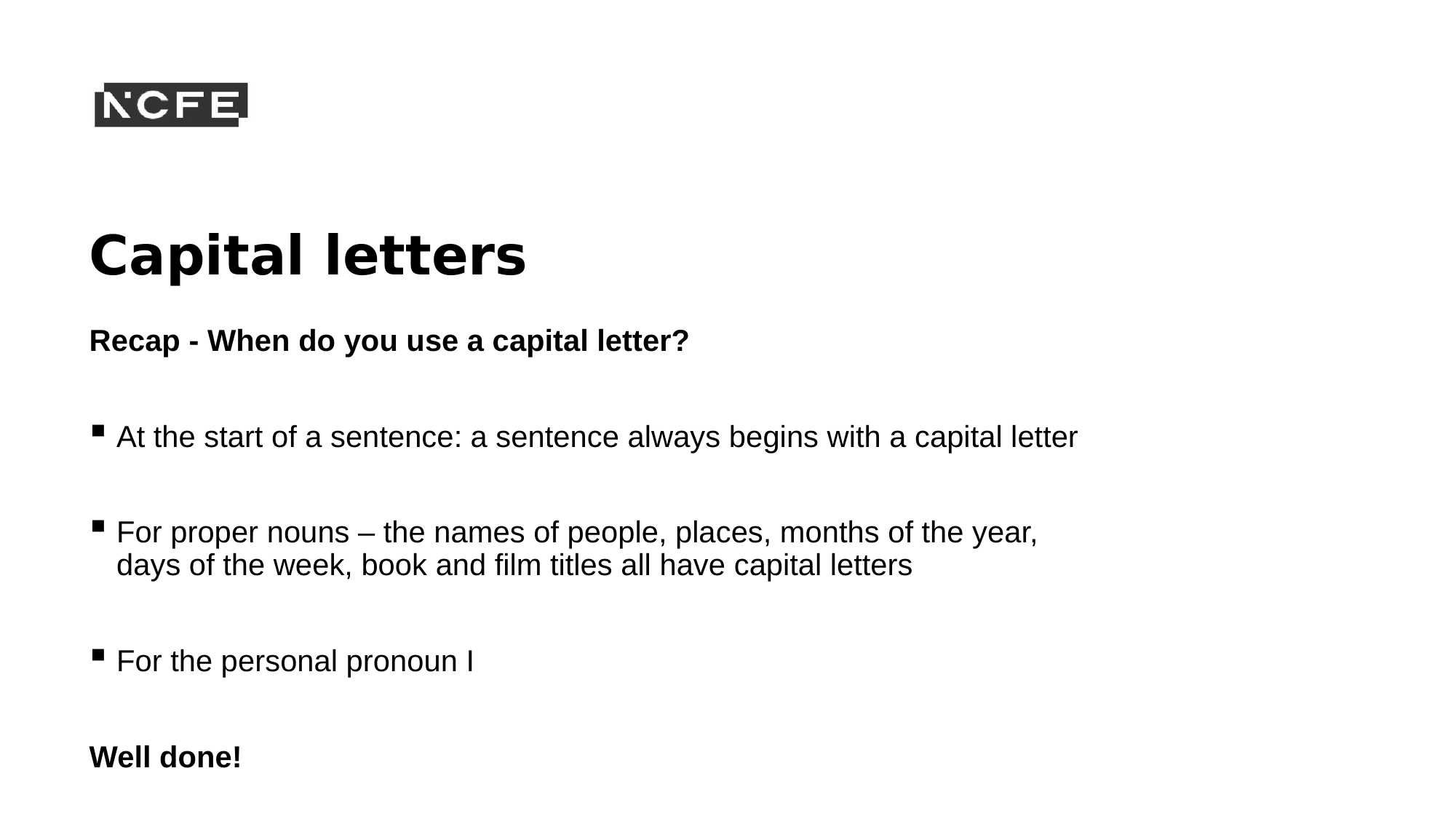

# Capital letters
Recap - When do you use a capital letter?

At the start of a sentence: a sentence always begins with a capital letter

For proper nouns – the names of people, places, months of the year,
days of the week, book and film titles all have capital letters

For the personal pronoun I

Well done!